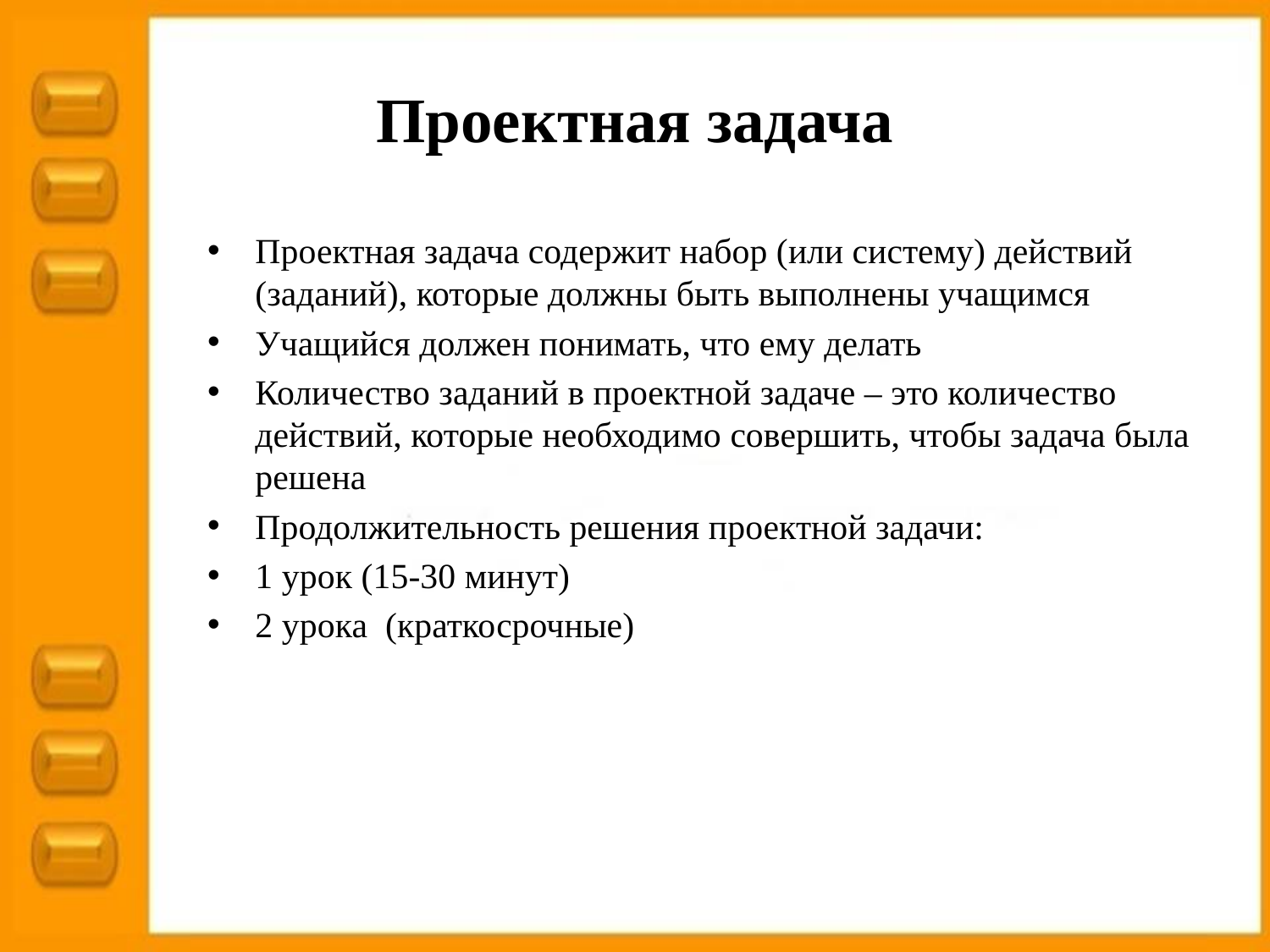

# Проектная задача
Проектная задача содержит набор (или систему) действий (заданий), которые должны быть выполнены учащимся
Учащийся должен понимать, что ему делать
Количество заданий в проектной задаче – это количество действий, которые необходимо совершить, чтобы задача была решена
Продолжительность решения проектной задачи:
1 урок (15-30 минут)
2 урока  (краткосрочные)